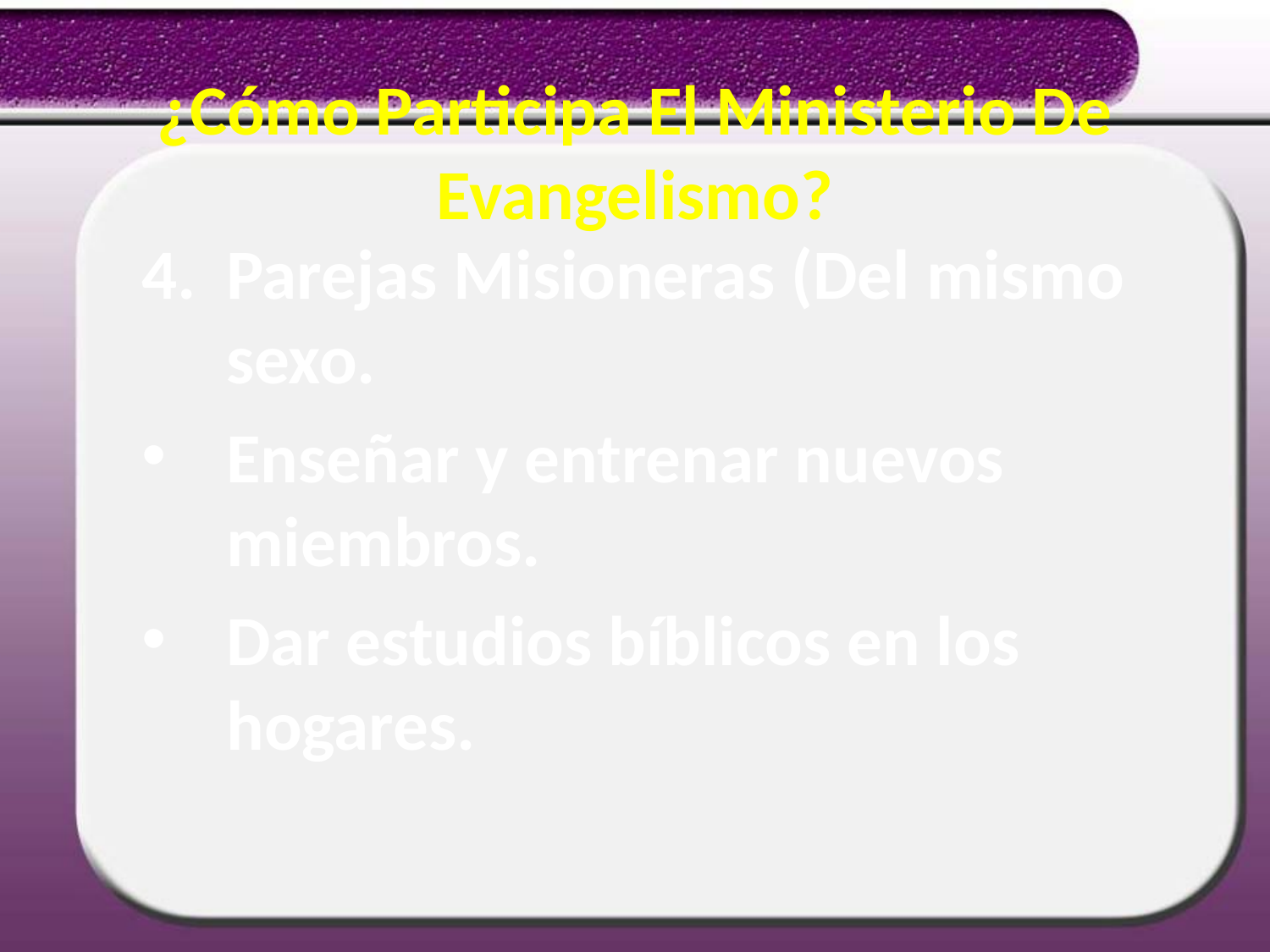

# ¿Cómo Participa El Ministerio De Evangelismo?
Parejas Misioneras (Del mismo sexo.
Enseñar y entrenar nuevos miembros.
Dar estudios bíblicos en los hogares.